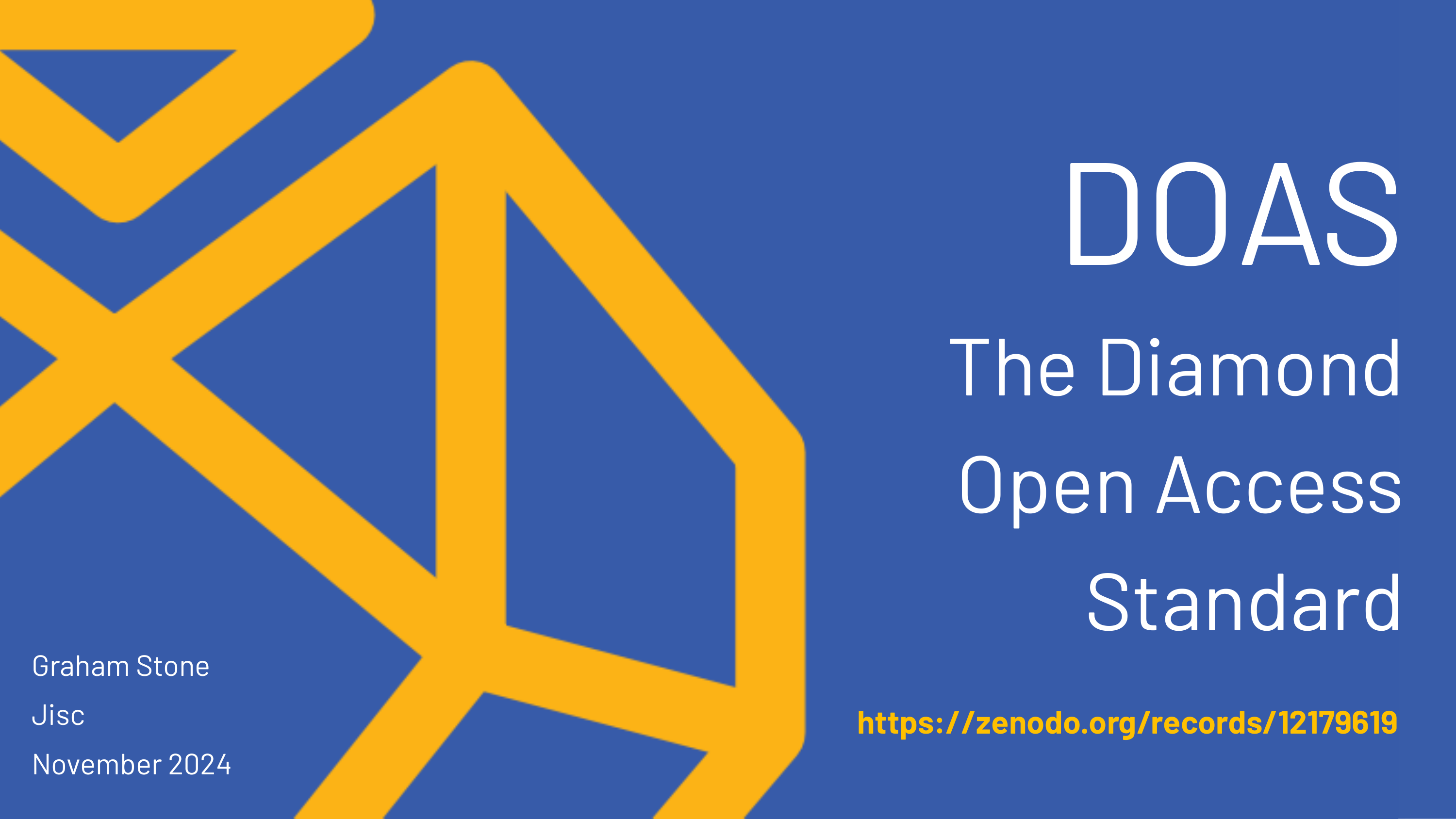

DOAS
The Diamond
Open Access Standard

https://zenodo.org/records/12179619
Graham Stone
Jisc
November 2024